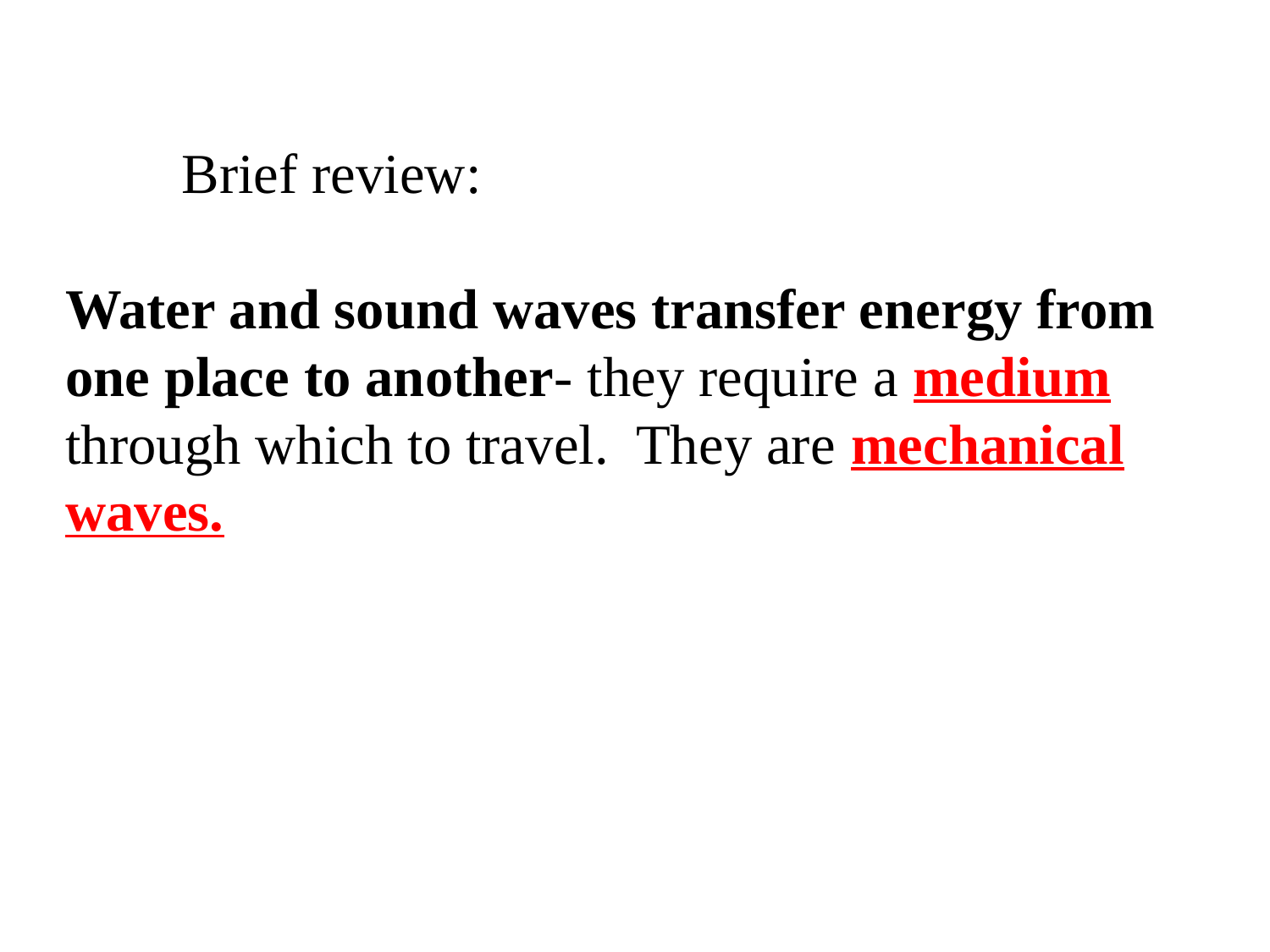

# Brief review: Water and sound waves transfer energy from one place to another- they require a medium through which to travel.  They are mechanical waves.